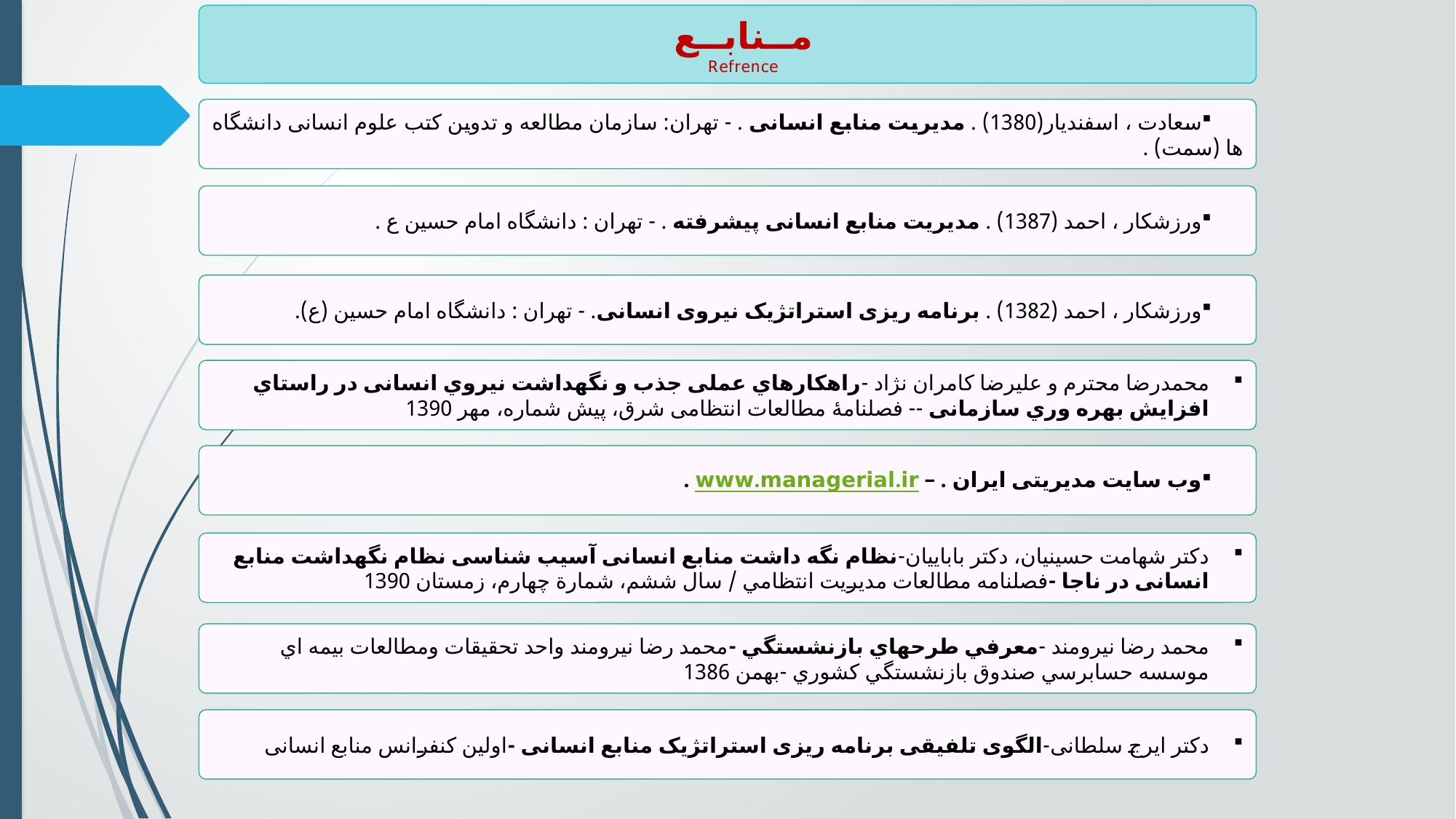

مــنابــع
Refrence
سعادت ، اسفندیار(1380) . مدیریت منابع انسانی . - تهران: سازمان مطالعه و تدوین کتب علوم انسانی دانشگاه ها (سمت) .

ورزشکار ، احمد (1387) . مدیریت منابع انسانی پیشرفته . - تهران : دانشگاه امام حسین ع .
ورزشکار ، احمد (1382) . برنامه ریزی استراتژیک نیروی انسانی. - تهران : دانشگاه امام حسین (ع).
محمدرضا محترم و علیرضا کامران نژاد -راهکارهاي عملی جذب و نگهداشت نیروي انسانی در راستاي افزایش بهره وري سازمانی -- فصلنامۀ مطالعات انتظامی شرق، پیش شماره، مهر 1390
وب سایت مدیریتی ایران . – www.managerial.ir .
دكتر شهامت حسينيان، دكتر باباييان-نظام نگه داشت منابع انسانى آسيب شناسى نظام نگهداشت منابع انسانى در ناجا -فصلنامه مطالعات مديريت انتظامي / سال ششم، شمارة چهارم، زمستان 1390
محمد رضا نيرومند -معرفي طرحهاي بازنشستگي -محمد رضا نيرومند واحد تحقيقات ومطالعات بيمه اي موسسه حسابرسي صندوق بازنشستگي كشوري -بهمن 1386
دکتر ایرج سلطانی-الگوی تلفیقی برنامه ریزی استراتژیک منابع انسانی -اولین کنفرانس منابع انسانی